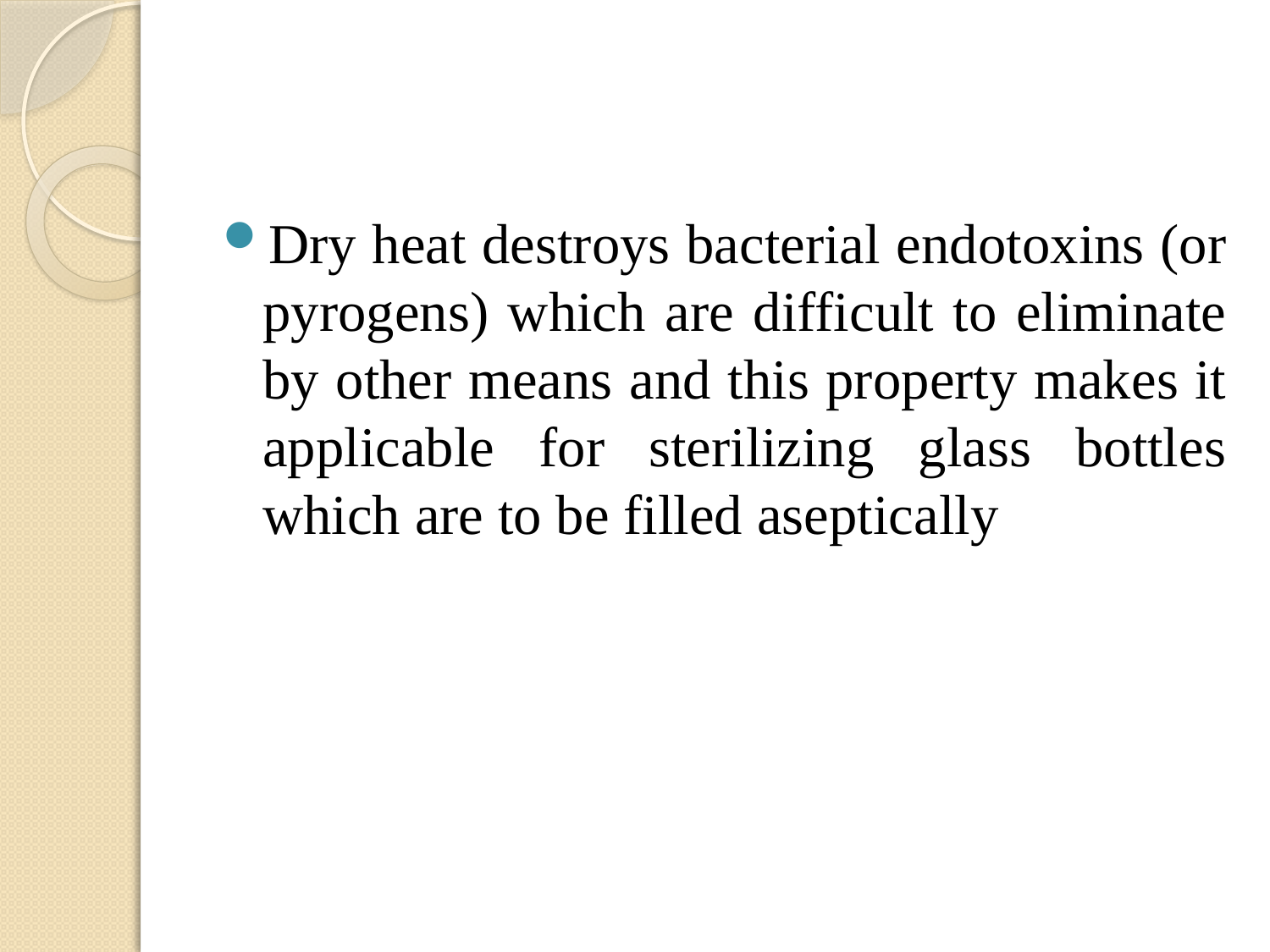

#
Dry heat destroys bacterial endotoxins (or pyrogens) which are difficult to eliminate by other means and this property makes it applicable for sterilizing glass bottles which are to be filled aseptically